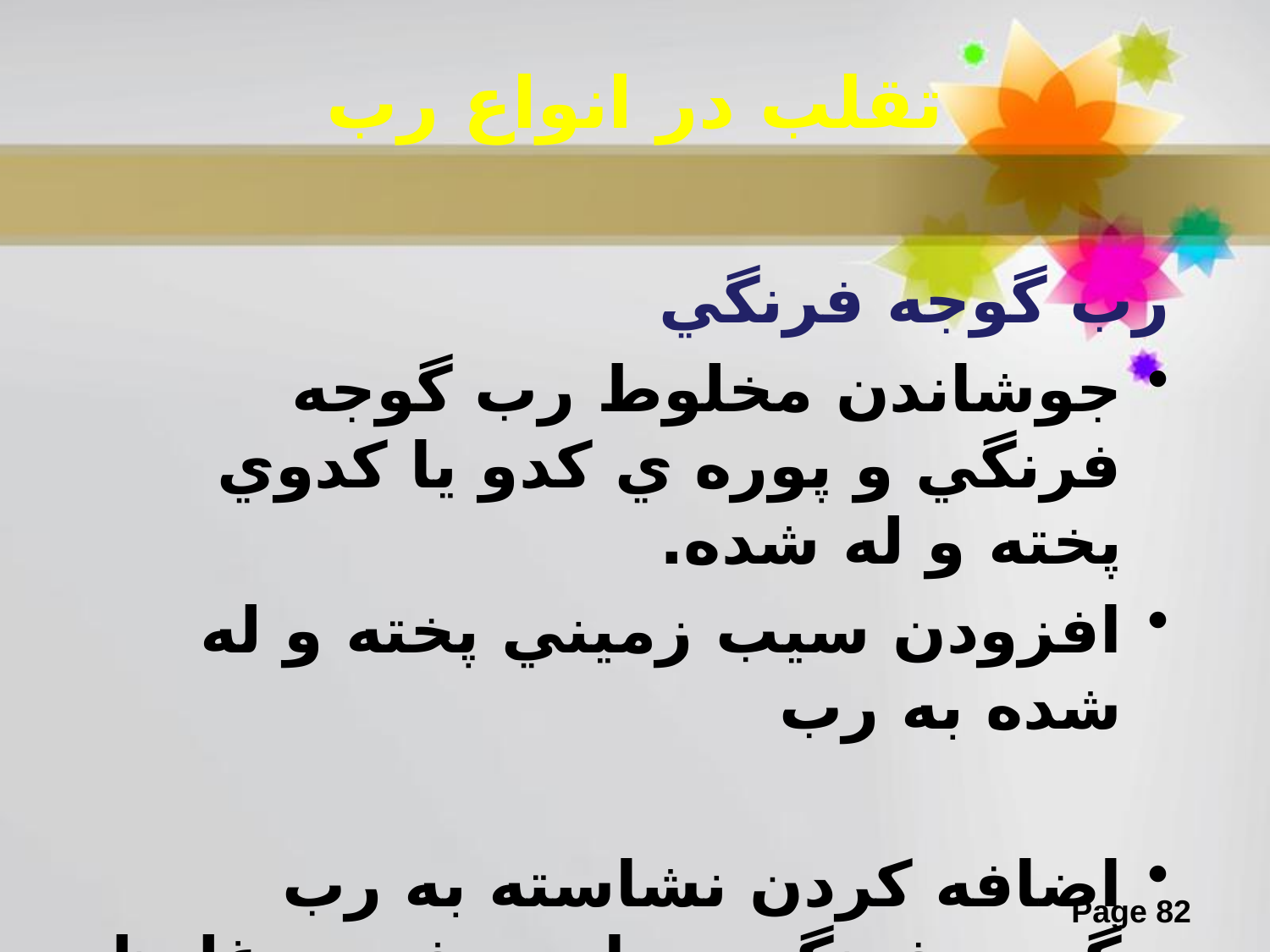

# تقلب در انواع رب
رب گوجه فرنگي
جوشاندن مخلوط رب گوجه فرنگي و پوره ي کدو يا کدوي پخته و له شده.
افزودن سيب زميني پخته و له شده به رب

اضافه کردن نشاسته به رب گوجه فرنگي  برای سفت و غليظ شدن آن